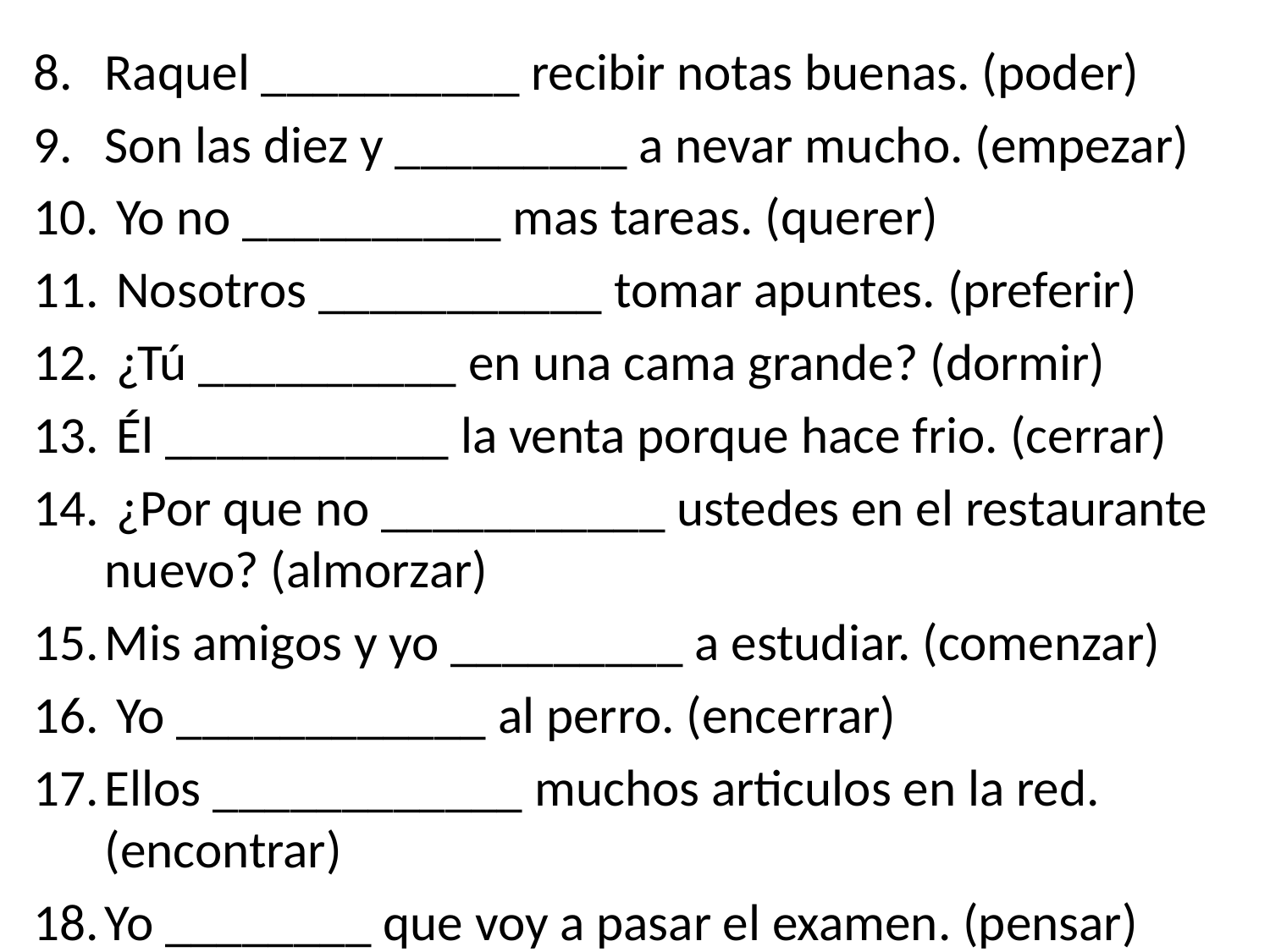

Raquel __________ recibir notas buenas. (poder)
Son las diez y _________ a nevar mucho. (empezar)
 Yo no __________ mas tareas. (querer)
 Nosotros ___________ tomar apuntes. (preferir)
 ¿Tú __________ en una cama grande? (dormir)
 Él ___________ la venta porque hace frio. (cerrar)
 ¿Por que no ___________ ustedes en el restaurante nuevo? (almorzar)
Mis amigos y yo _________ a estudiar. (comenzar)
 Yo ____________ al perro. (encerrar)
Ellos ____________ muchos articulos en la red. (encontrar)
Yo ________ que voy a pasar el examen. (pensar)